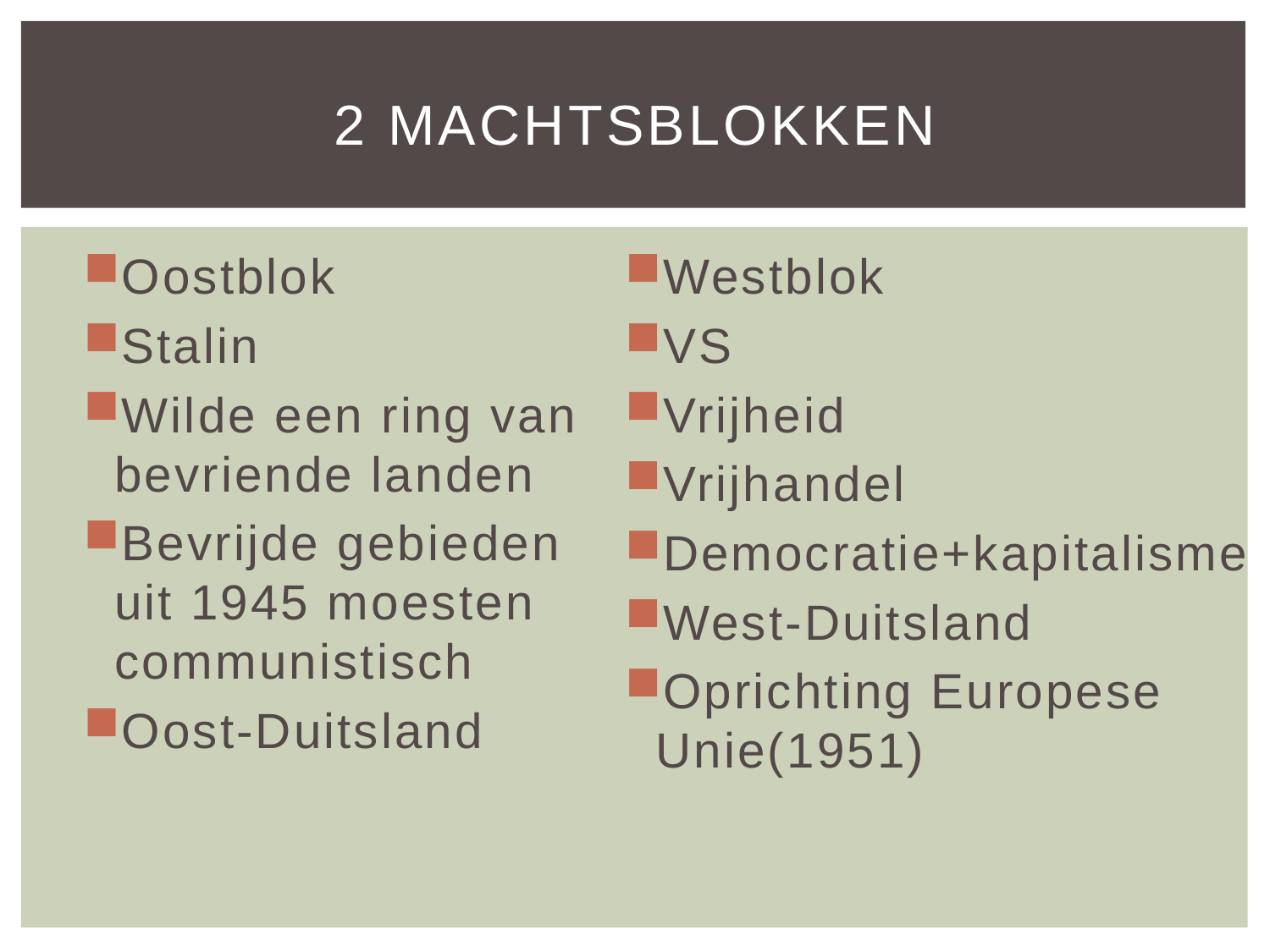

# 2 machtsblokken
Oostblok
Stalin
Wilde een ring van bevriende landen
Bevrijde gebieden uit 1945 moesten communistisch
Oost-Duitsland
Westblok
VS
Vrijheid
Vrijhandel
Democratie+kapitalisme
West-Duitsland
Oprichting Europese Unie(1951)